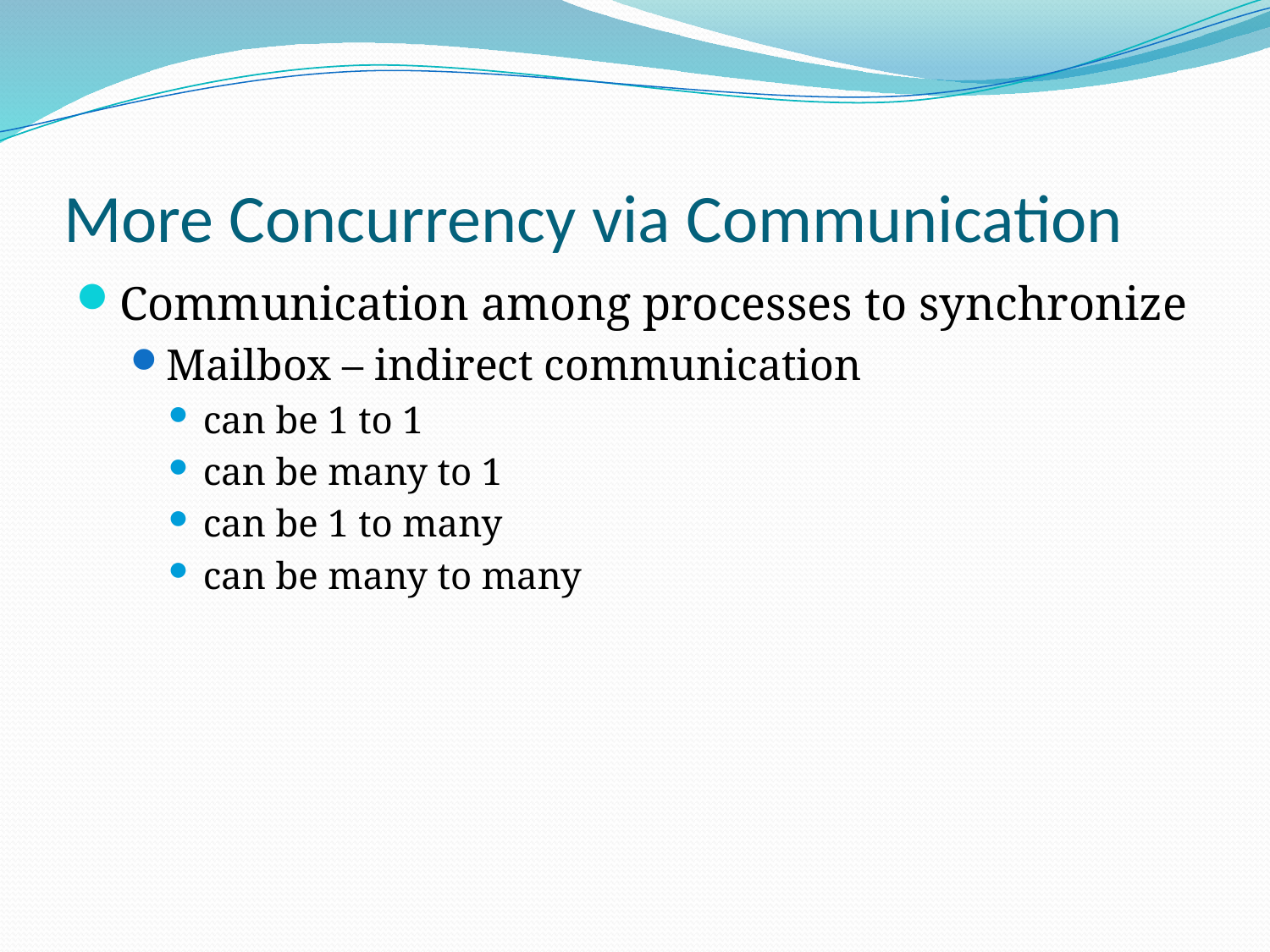

# More Concurrency via Communication
Communication among processes to synchronize
Mailbox – indirect communication
can be 1 to 1
can be many to 1
can be 1 to many
can be many to many